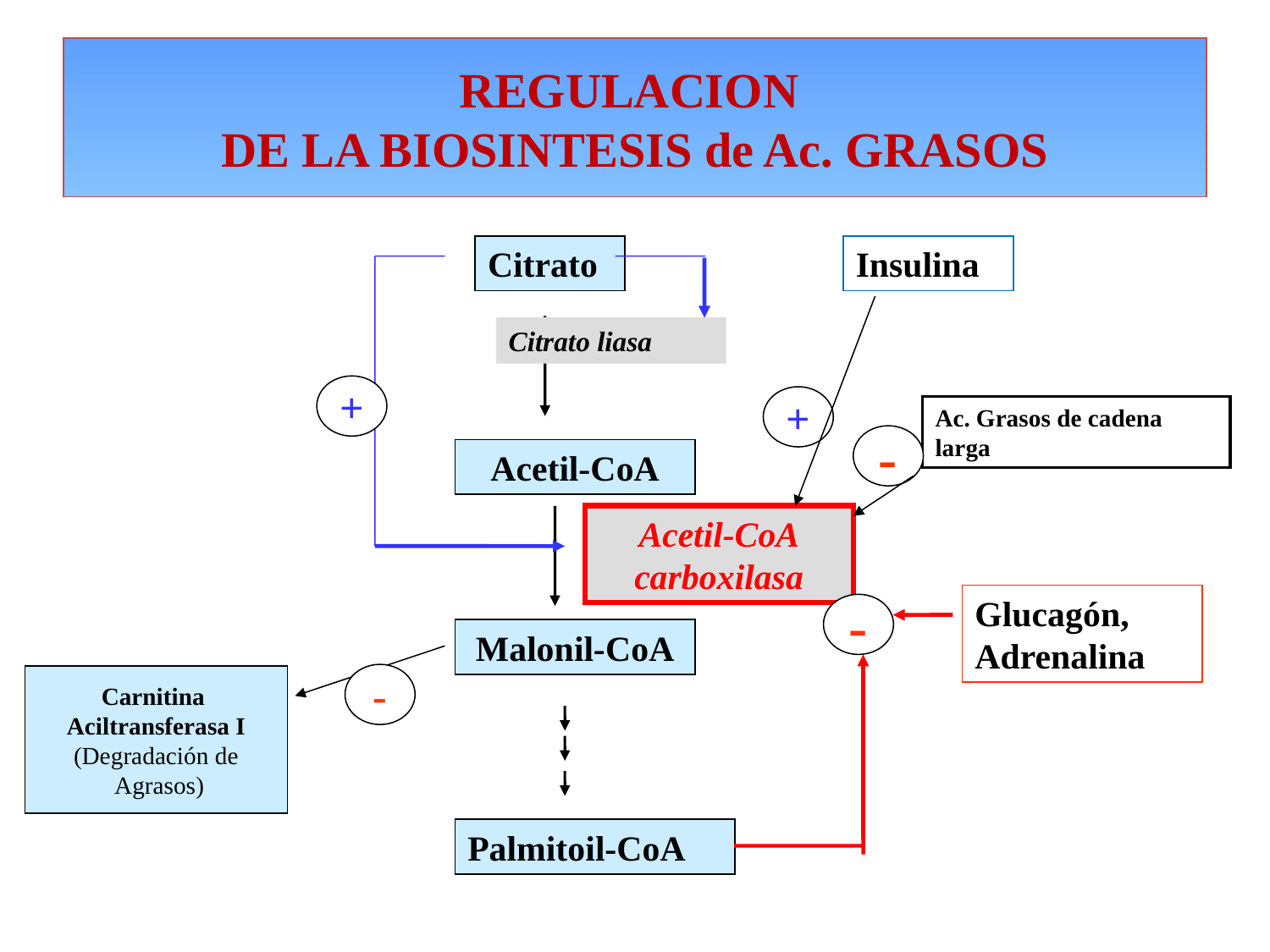

REGULACION
DE LA BIOSINTESIS de Ac. GRASOS
Citrato
Insulina

Citrato liasa

+
+
Ac. Grasos de cadena larga
-
Acetil-CoA

Acetil-CoA
 carboxilasa

Glucagón, Adrenalina
-

Malonil-CoA

-
Carnitina
Aciltransferasa I
(Degradación de
 Agrasos)

Palmitoil-CoA